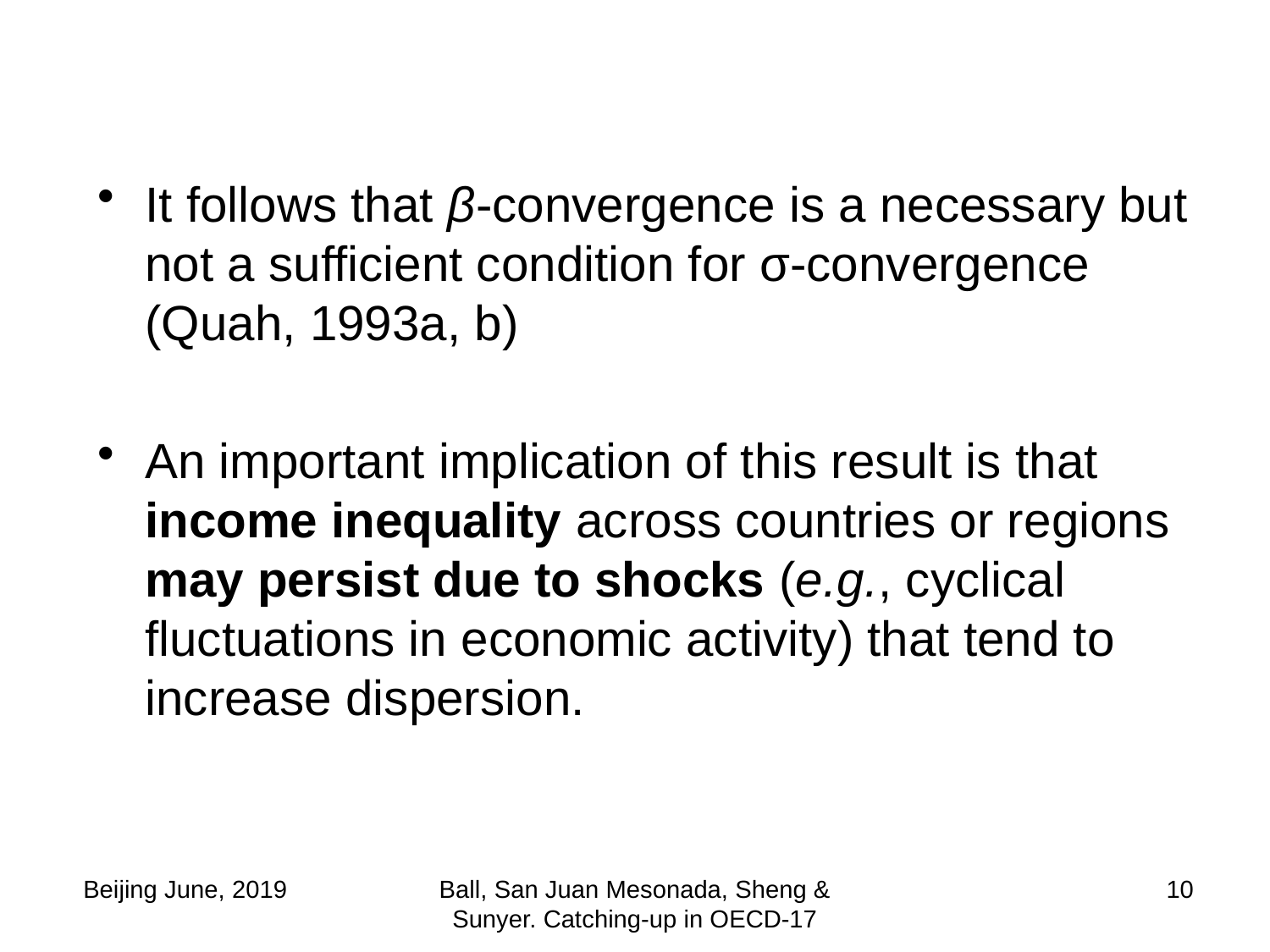

#
It follows that β-convergence is a necessary but not a sufficient condition for σ-convergence (Quah, 1993a, b)

An important implication of this result is that income inequality across countries or regions may persist due to shocks (e.g., cyclical fluctuations in economic activity) that tend to increase dispersion.
 Beijing June, 2019
Ball, San Juan Mesonada, Sheng & Sunyer. Catching-up in OECD-17
10